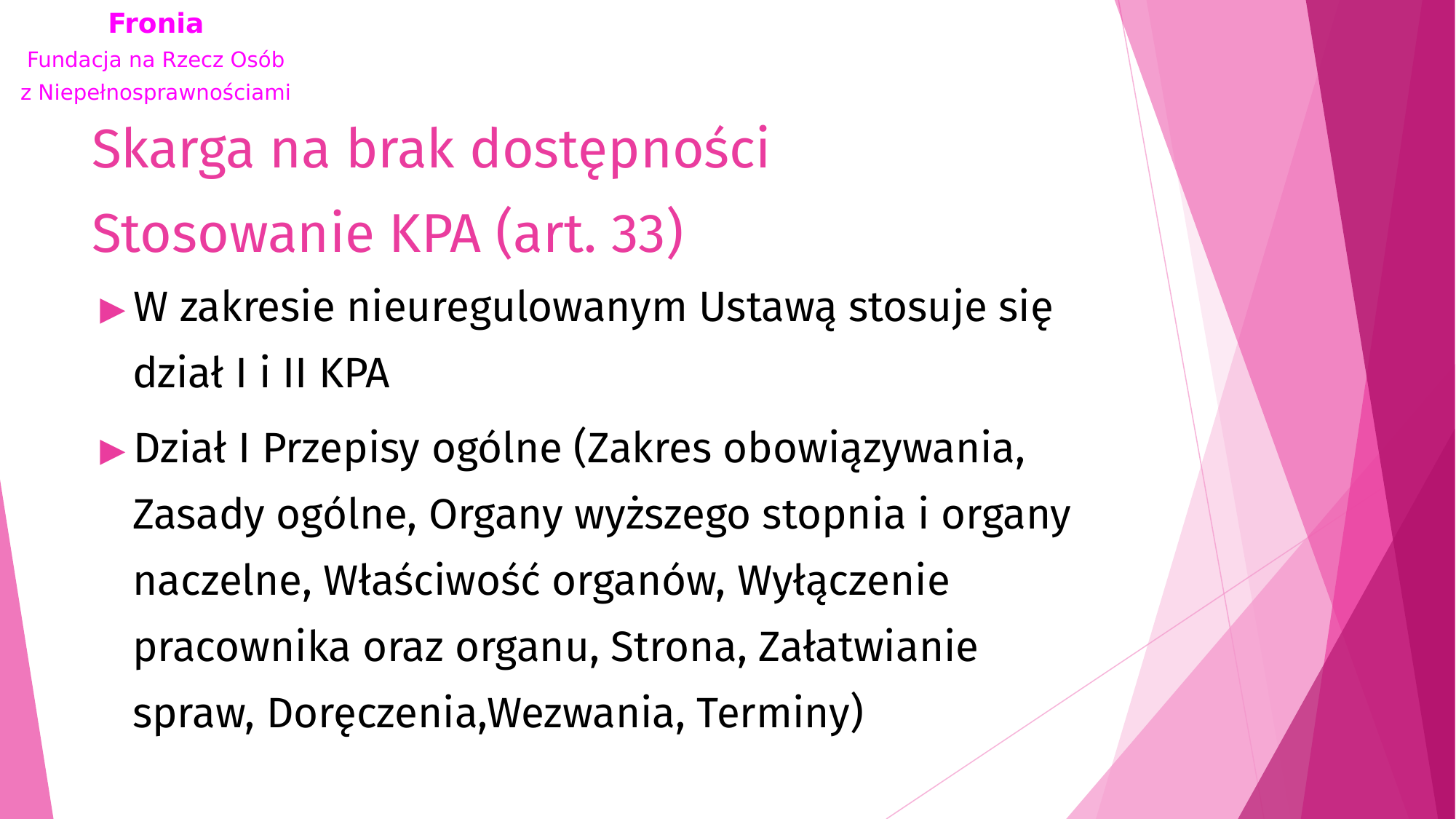

# Skarga na brak dostępności Stosowanie KPA (art. 33)
W zakresie nieuregulowanym Ustawą stosuje się dział I i II KPA
Dział I Przepisy ogólne (Zakres obowiązywania, Zasady ogólne, Organy wyższego stopnia i organy naczelne, Właściwość organów, Wyłączenie pracownika oraz organu, Strona, Załatwianie spraw, Doręczenia,Wezwania, Terminy)